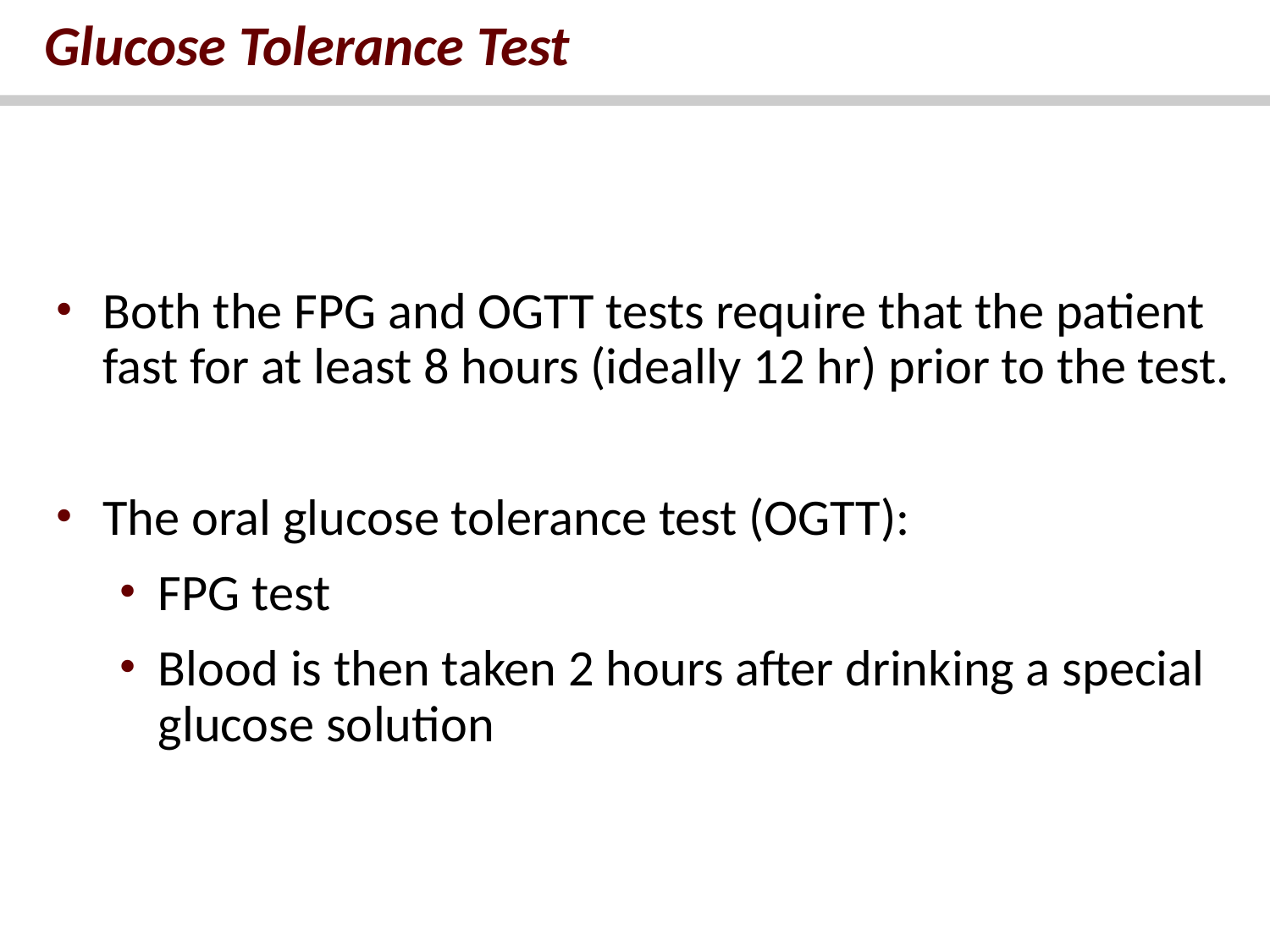

# Glucose Tolerance Test
Both the FPG and OGTT tests require that the patient fast for at least 8 hours (ideally 12 hr) prior to the test.

The oral glucose tolerance test (OGTT):
FPG test
Blood is then taken 2 hours after drinking a special glucose solution